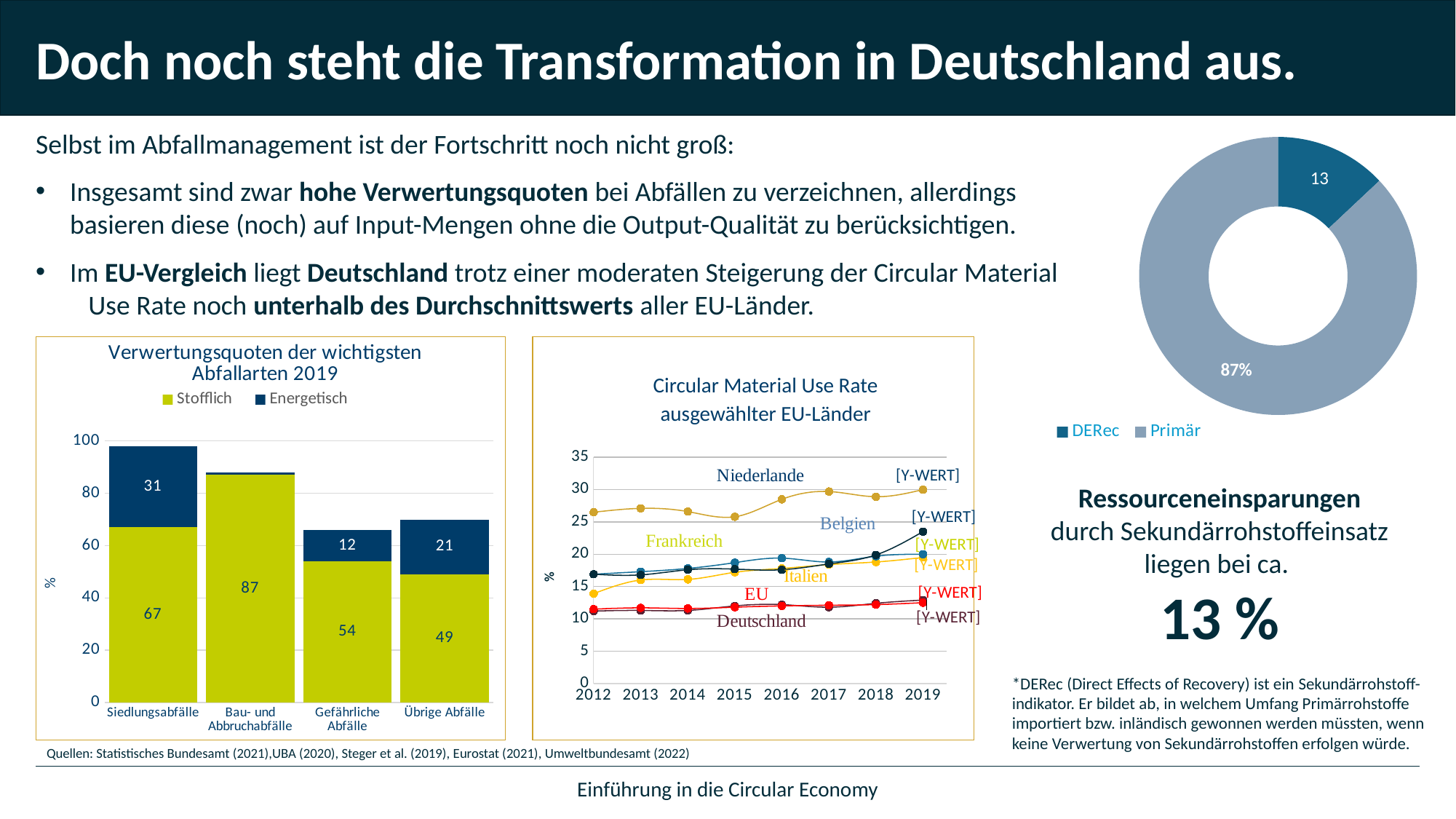

# Doch noch steht die Transformation in Deutschland aus.

### Chart

| Category | Entsorgungswege Kunststoffverpackungen in 2018 |
|---|---|
| DERec | 13.0 |
| Primär | 87.0 |
Selbst im Abfallmanagement ist der Fortschritt noch nicht groß:
Insgesamt sind zwar hohe Verwertungsquoten bei Abfällen zu verzeichnen, allerdings               basieren diese (noch) auf Input-Mengen ohne die Output-Qualität zu berücksichtigen.
Im EU-Vergleich liegt Deutschland trotz einer moderaten Steigerung der Circular Material                Use Rate noch unterhalb des Durchschnittswerts aller EU-Länder.

### Chart: Verwertungsquoten der wichtigsten Abfallarten 2019

| Category | Stofflich | Energetisch |
|---|---|---|
| Siedlungsabfälle | 67.0 | 31.0 |
| Bau- und Abbruchabfälle | 87.0 | 1.0 |
| Gefährliche Abfälle | 54.0 | 12.0 |
| Übrige Abfälle | 49.0 | 21.0 |

Circular Material Use Rate ausgewählter EU-Länder

### Chart

| Category | Niederlande | Belgien | Frankreich | Italien | EU Gesamt | Deutschland |
|---|---|---|---|---|---|---|
Ressourceneinsparungen durch Sekundärrohstoffeinsatz liegen bei ca.
13 %
*DERec (Direct Effects of Recovery) ist ein Sekundärrohstoff-indikator. Er bildet ab, in welchem Umfang Primärrohstoffe importiert bzw. inländisch gewonnen werden müssten, wenn keine Verwertung von Sekundärrohstoffen erfolgen würde.
Quellen: Statistisches Bundesamt (2021),UBA (2020), Steger et al. (2019), Eurostat (2021), Umweltbundesamt (2022)
Einführung in die Circular Economy